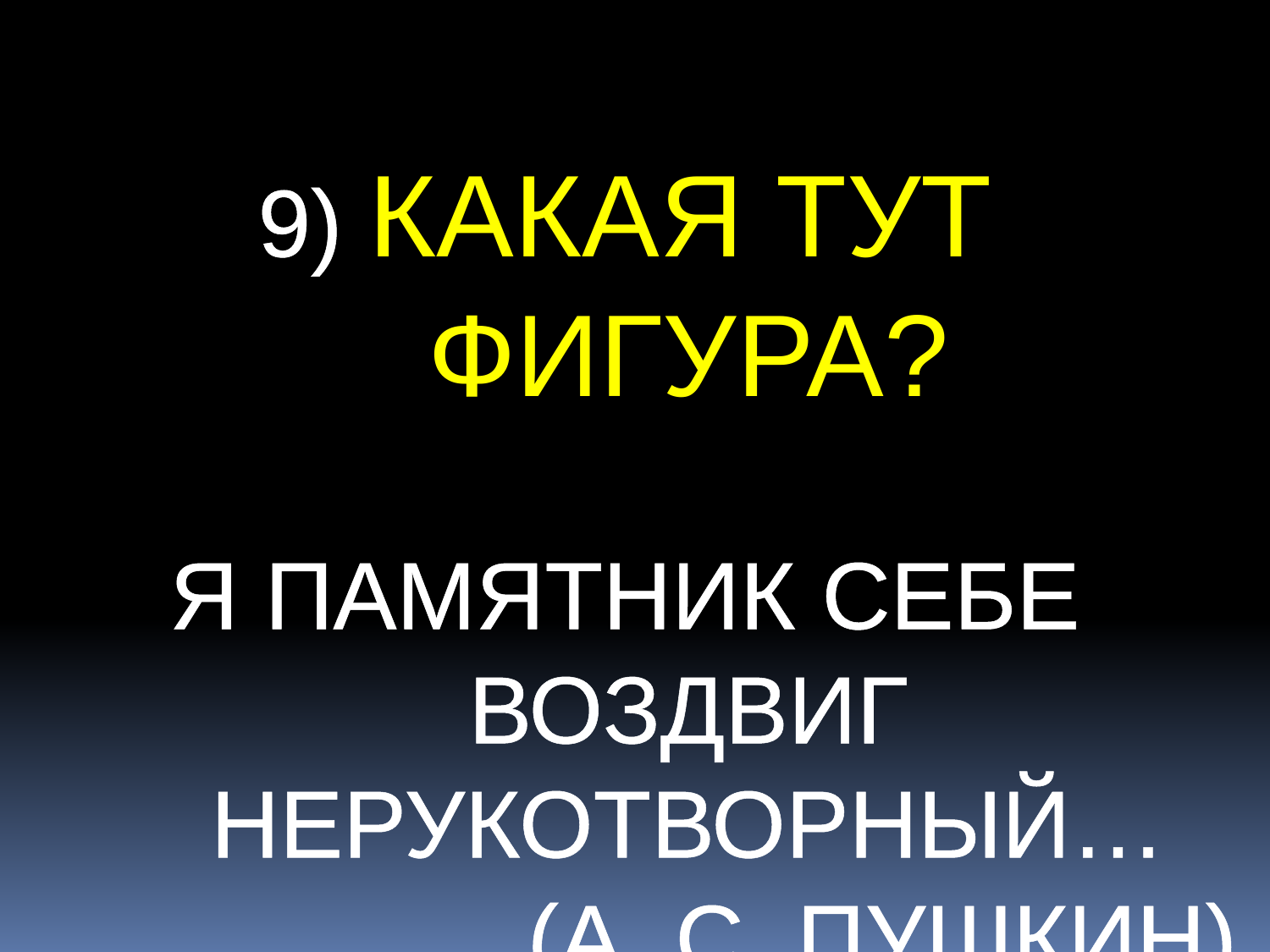

9) КАКАЯ ТУТ ФИГУРА?

Я ПАМЯТНИК СЕБЕ ВОЗДВИГ НЕРУКОТВОРНЫЙ…
(А. С. ПУШКИН)